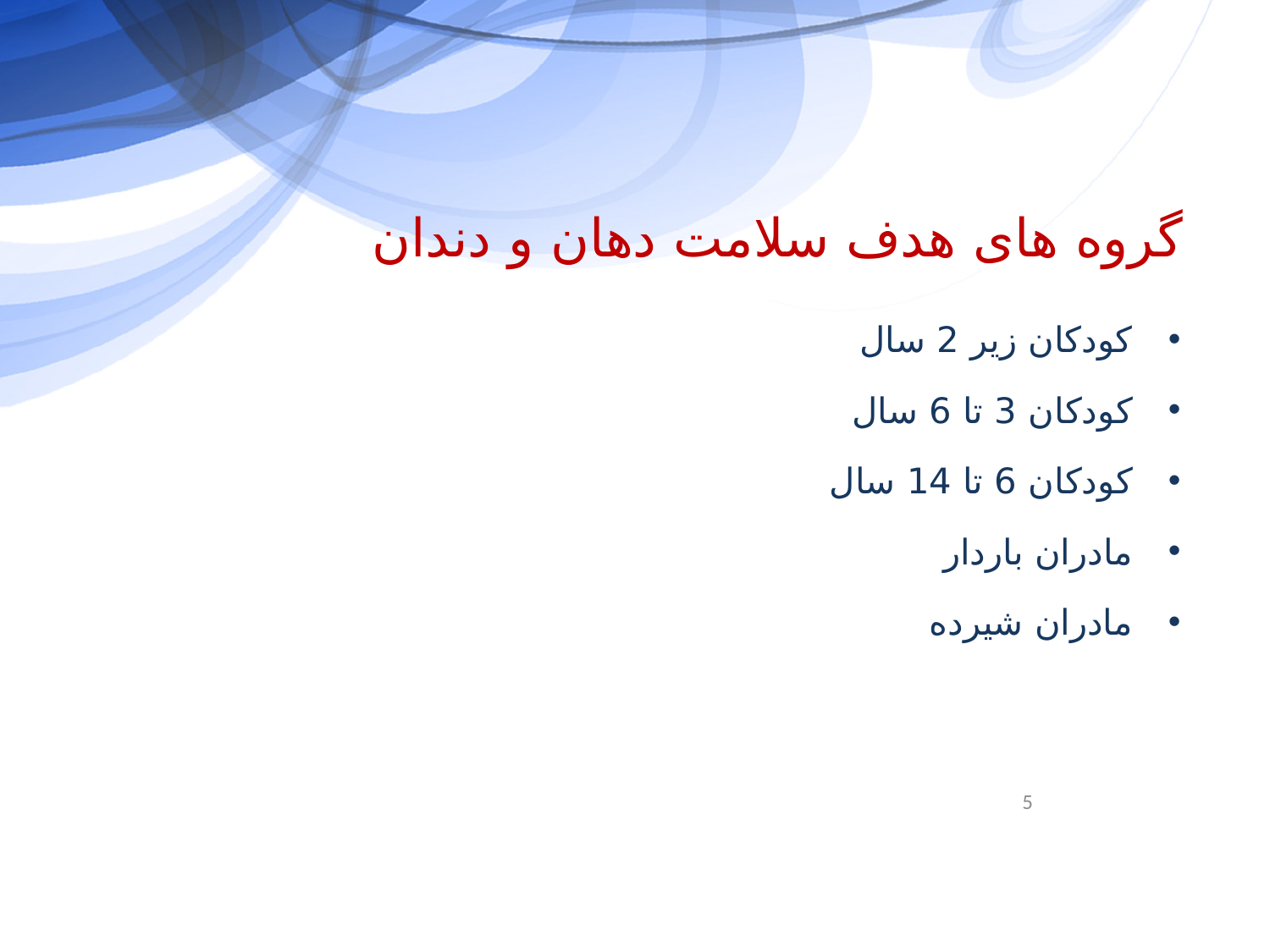

گروه های هدف سلامت دهان و دندان
کودکان زیر 2 سال
کودکان 3 تا 6 سال
کودکان 6 تا 14 سال
مادران باردار
مادران شیرده

5